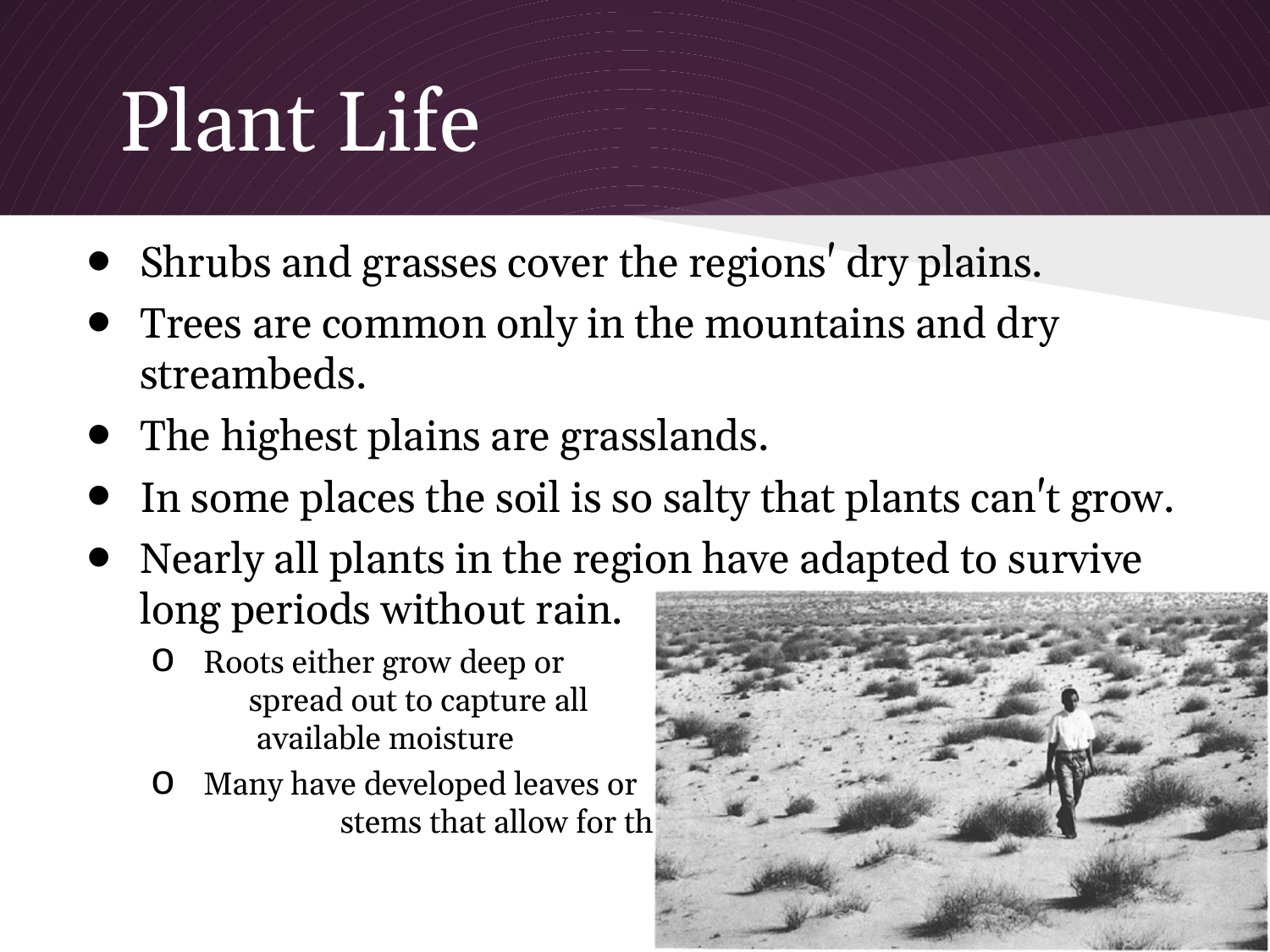

# Plant Life
Shrubs and grasses cover the regions' dry plains.
Trees are common only in the mountains and dry streambeds.
The highest plains are grasslands.
In some places the soil is so salty that plants can't grow.
Nearly all plants in the region have adapted to survive long periods without rain.
Roots either grow deep or                                                                                         spread out to capture all                                                                                       available moisture
Many have developed leaves or                                                                                           stems that allow for the storage                                                                                                                         of moisture.